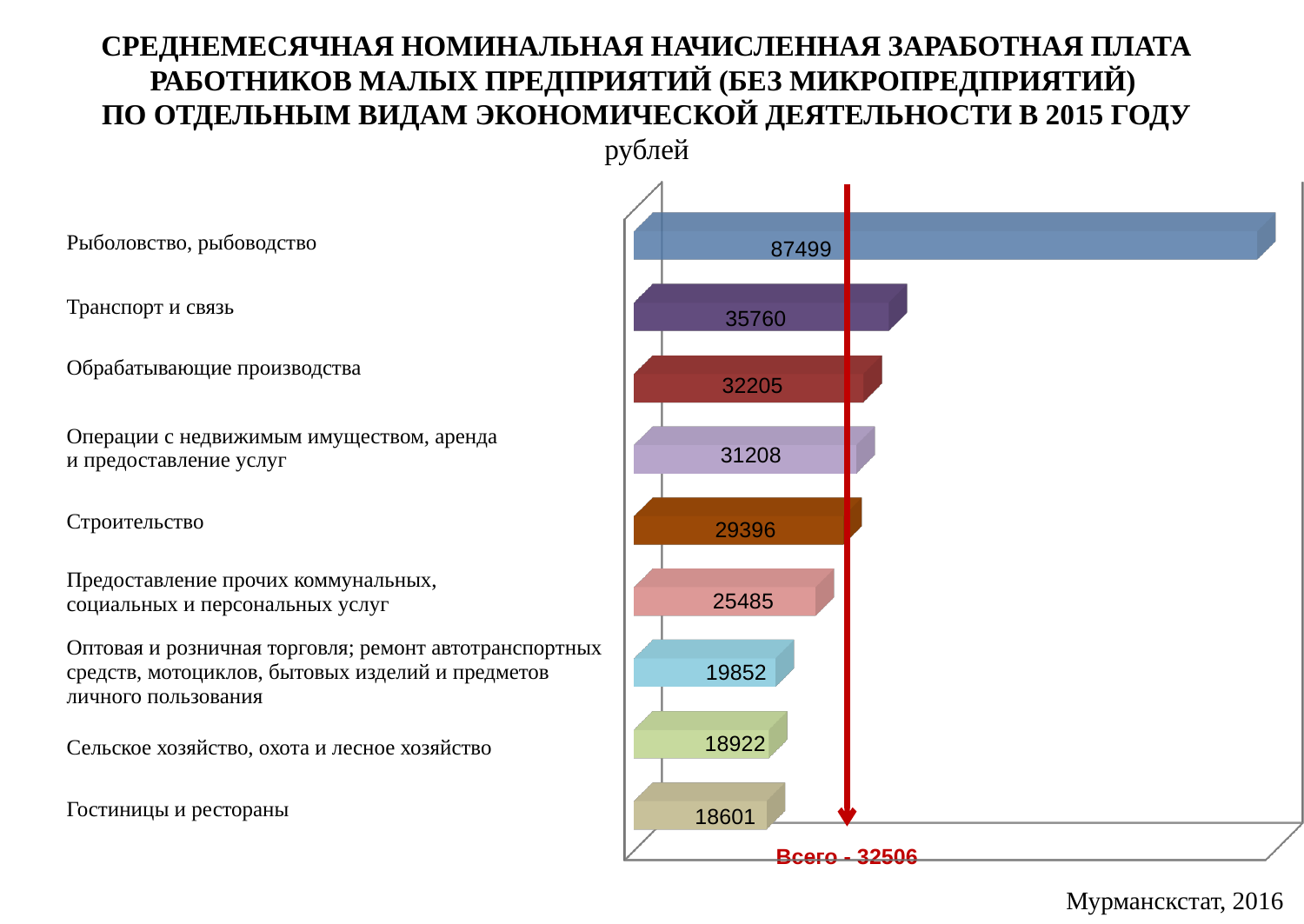

СРЕДНЕМЕСЯЧНАЯ НОМИНАЛЬНАЯ НАЧИСЛЕННАЯ ЗАРАБОТНАЯ ПЛАТА РАБОТНИКОВ МАЛЫХ ПРЕДПРИЯТИЙ (БЕЗ МИКРОПРЕДПРИЯТИЙ)
ПО ОТДЕЛЬНЫМ ВИДАМ ЭКОНОМИЧЕСКОЙ ДЕЯТЕЛЬНОСТИ В 2015 ГОДУ
рублей

[unsupported chart]

| Рыболовство, рыбоводство Транспорт и связь |
| --- |
| Обрабатывающие производства |
| Операции с недвижимым имуществом, аренда и предоставление услуг |
| Строительство |
| Предоставление прочих коммунальных, социальных и персональных услуг |
| Оптовая и розничная торговля; ремонт автотранспортных средств, мотоциклов, бытовых изделий и предметов личного пользования |
| Сельское хозяйство, охота и лесное хозяйство |
| Гостиницы и рестораны |
Всего - 32506
Мурманскстат, 2016